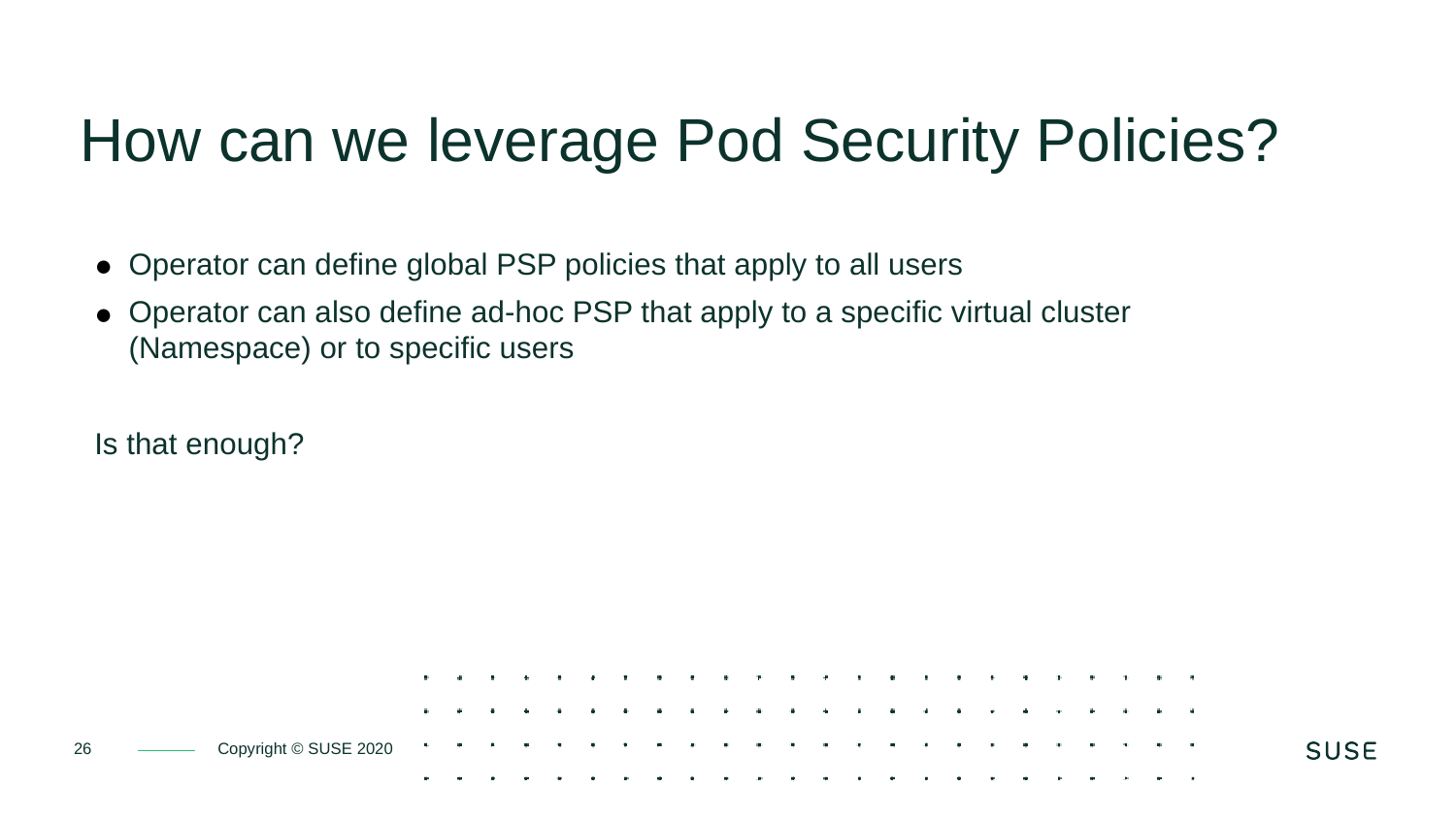

How can we leverage Pod Security Policies?
Operator can define global PSP policies that apply to all users
Operator can also define ad-hoc PSP that apply to a specific virtual cluster (Namespace) or to specific users

Is that enough?